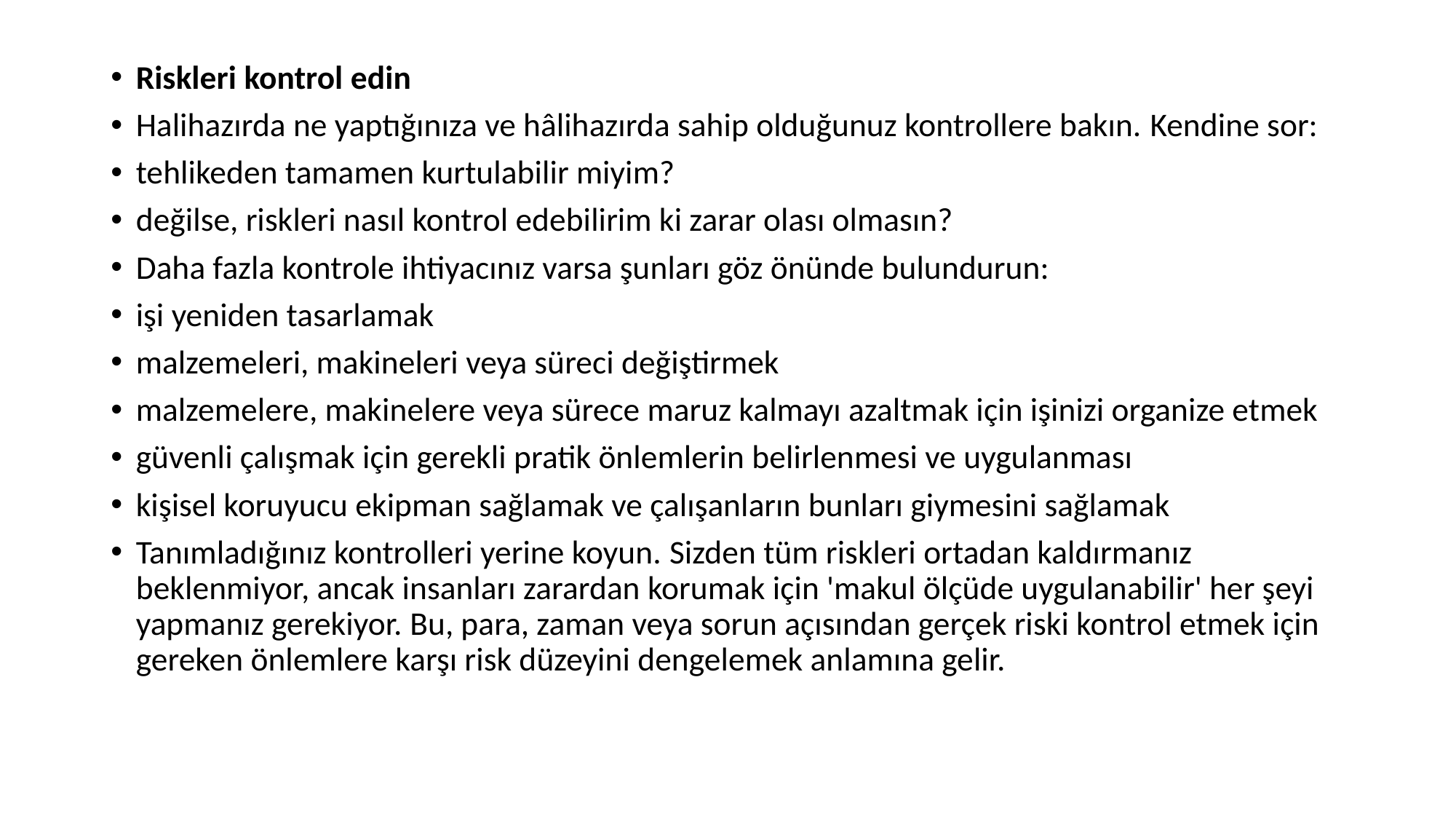

Riskleri kontrol edin
Halihazırda ne yaptığınıza ve hâlihazırda sahip olduğunuz kontrollere bakın. Kendine sor:
tehlikeden tamamen kurtulabilir miyim?
değilse, riskleri nasıl kontrol edebilirim ki zarar olası olmasın?
Daha fazla kontrole ihtiyacınız varsa şunları göz önünde bulundurun:
işi yeniden tasarlamak
malzemeleri, makineleri veya süreci değiştirmek
malzemelere, makinelere veya sürece maruz kalmayı azaltmak için işinizi organize etmek
güvenli çalışmak için gerekli pratik önlemlerin belirlenmesi ve uygulanması
kişisel koruyucu ekipman sağlamak ve çalışanların bunları giymesini sağlamak
Tanımladığınız kontrolleri yerine koyun. Sizden tüm riskleri ortadan kaldırmanız beklenmiyor, ancak insanları zarardan korumak için 'makul ölçüde uygulanabilir' her şeyi yapmanız gerekiyor. Bu, para, zaman veya sorun açısından gerçek riski kontrol etmek için gereken önlemlere karşı risk düzeyini dengelemek anlamına gelir.